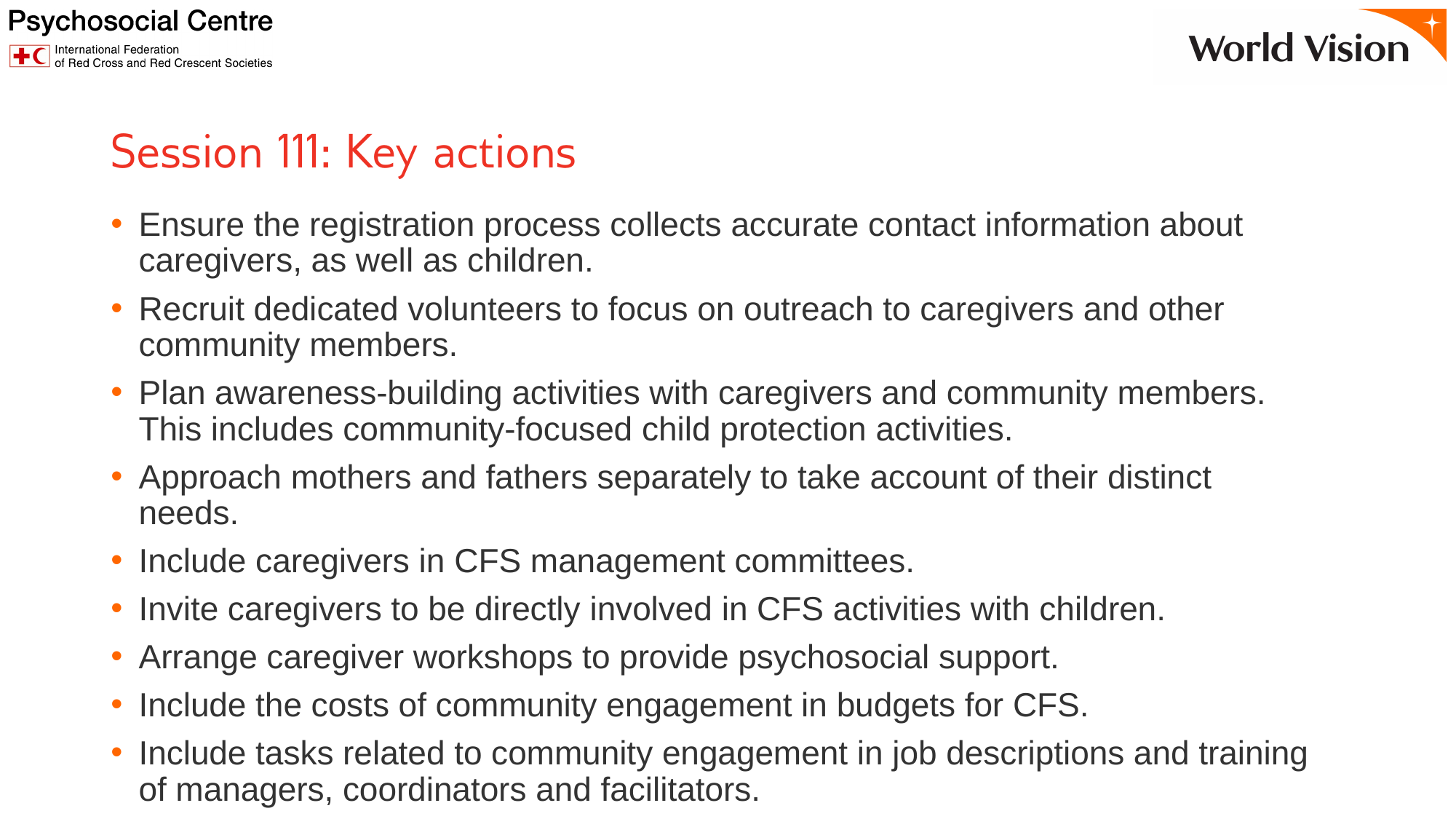

# Session 111: Key actions
Ensure the registration process collects accurate contact information about caregivers, as well as children.
Recruit dedicated volunteers to focus on outreach to caregivers and other community members.
Plan awareness-building activities with caregivers and community members. This includes community-focused child protection activities.
Approach mothers and fathers separately to take account of their distinct needs.
Include caregivers in CFS management committees.
Invite caregivers to be directly involved in CFS activities with children.
Arrange caregiver workshops to provide psychosocial support.
Include the costs of community engagement in budgets for CFS.
Include tasks related to community engagement in job descriptions and training of managers, coordinators and facilitators.